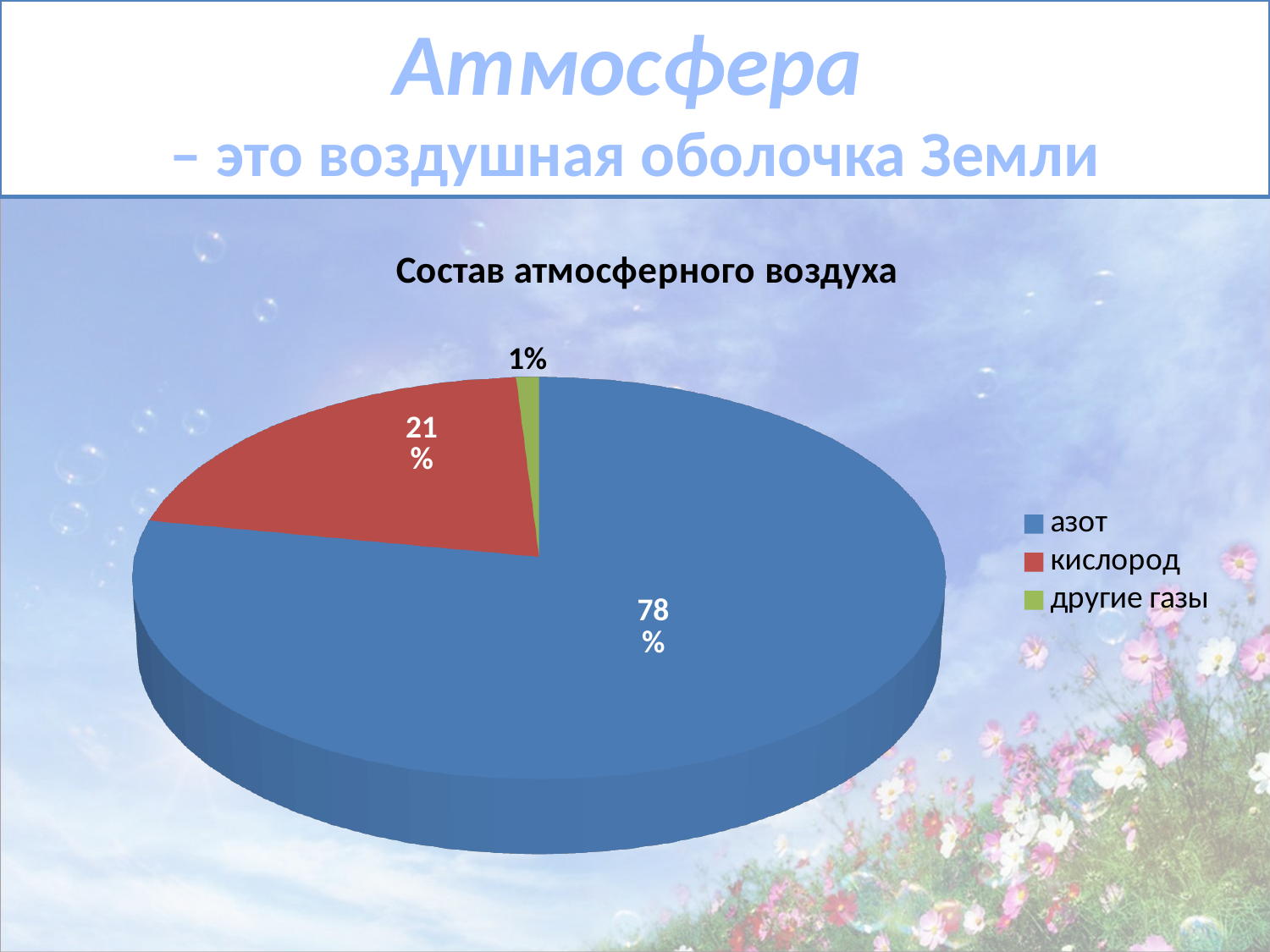

# Атмосфера – это воздушная оболочка Земли

[unsupported chart]